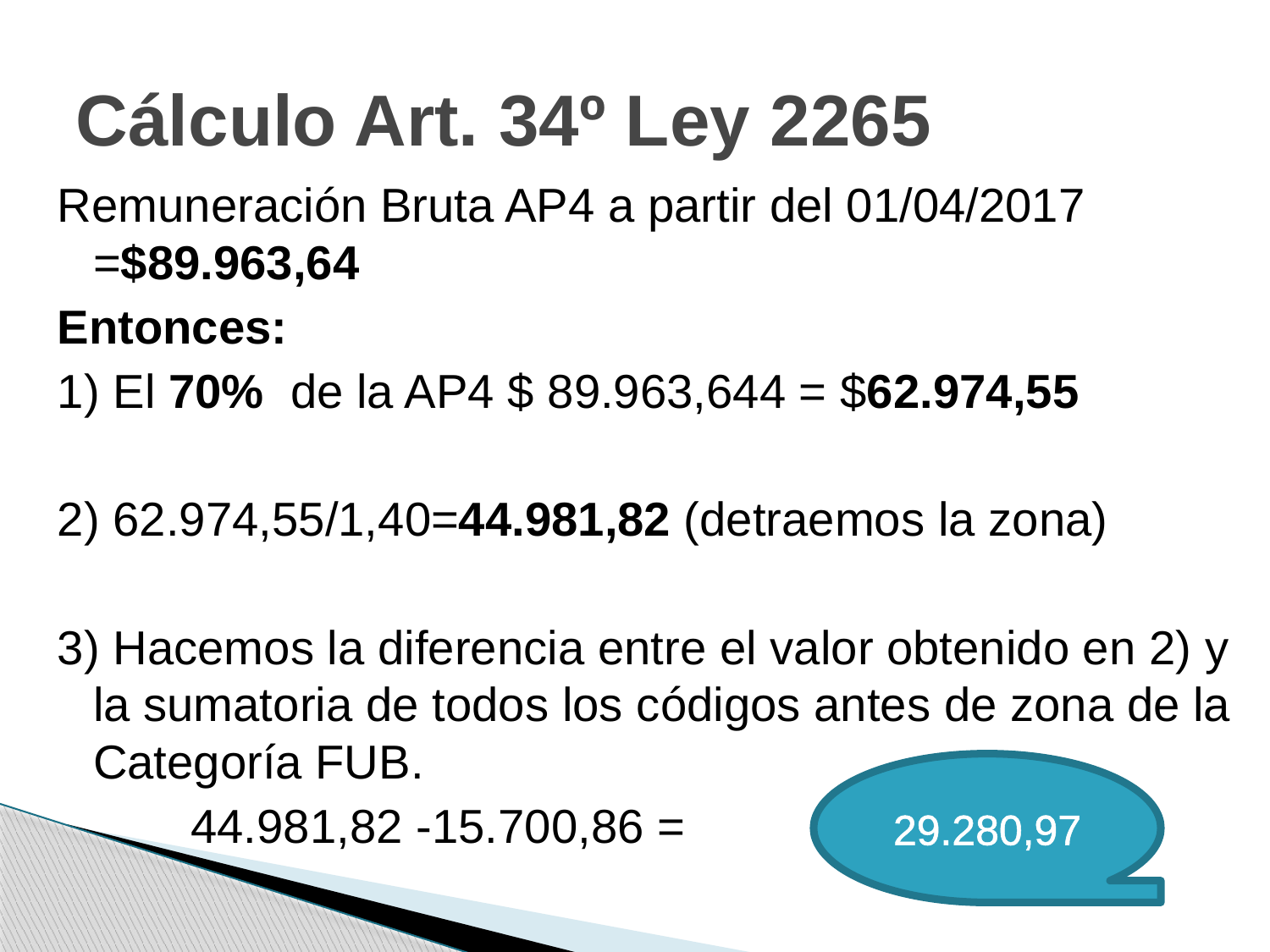

# Cálculo Art. 34º Ley 2265
Remuneración Bruta AP4 a partir del 01/04/2017 =$89.963,64
Entonces:
1) El 70%  de la AP4 $ 89.963,644 = $62.974,55

2) 62.974,55/1,40=44.981,82 (detraemos la zona)

3) Hacemos la diferencia entre el valor obtenido en 2) y la sumatoria de todos los códigos antes de zona de la Categoría FUB.
          44.981,82 -15.700,86 =
29.280,97